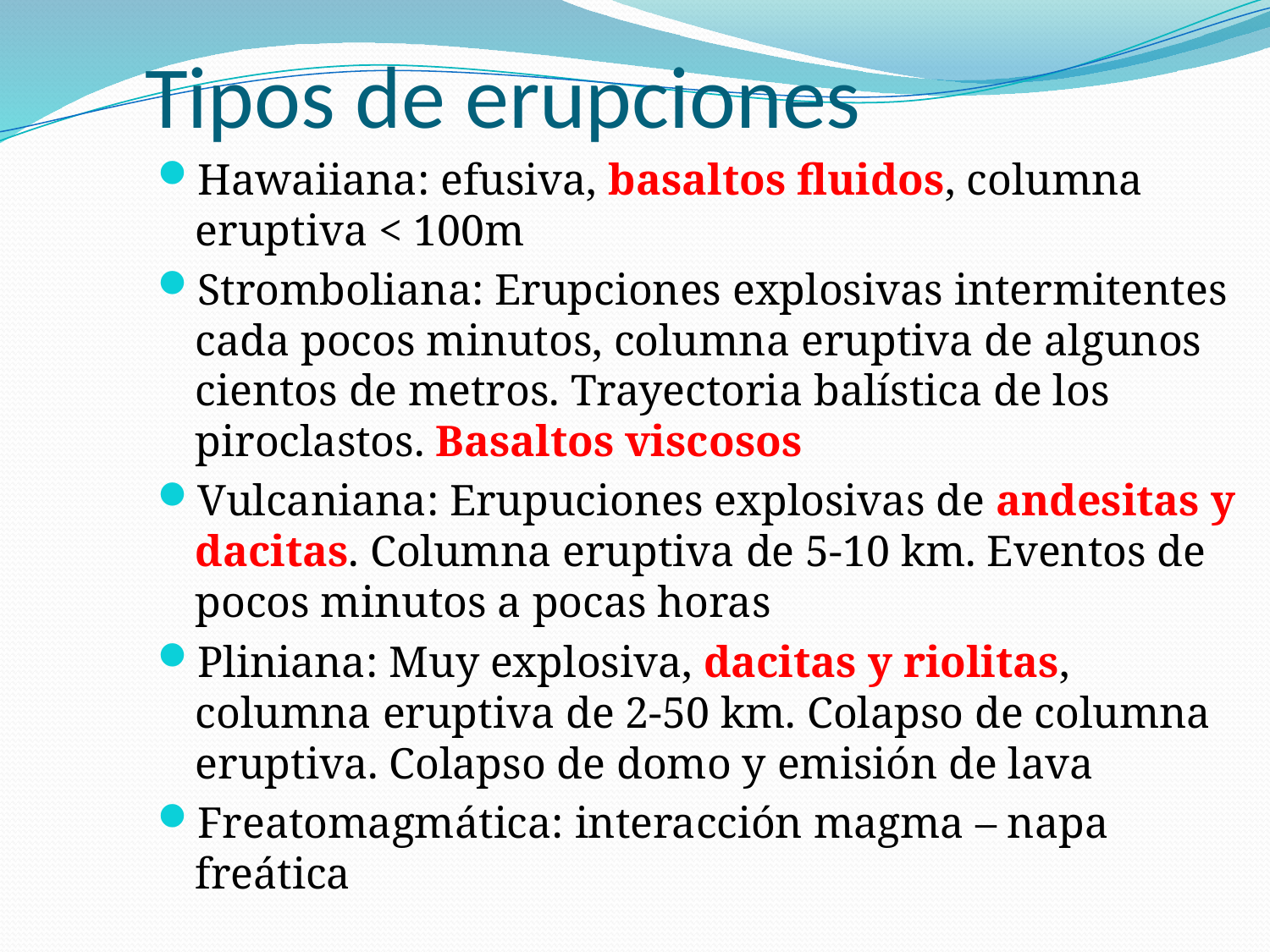

# Tipos de erupciones
Hawaiiana: efusiva, basaltos fluidos, columna eruptiva < 100m
Stromboliana: Erupciones explosivas intermitentes cada pocos minutos, columna eruptiva de algunos cientos de metros. Trayectoria balística de los piroclastos. Basaltos viscosos
Vulcaniana: Erupuciones explosivas de andesitas y dacitas. Columna eruptiva de 5-10 km. Eventos de pocos minutos a pocas horas
Pliniana: Muy explosiva, dacitas y riolitas, columna eruptiva de 2-50 km. Colapso de columna eruptiva. Colapso de domo y emisión de lava
Freatomagmática: interacción magma – napa freática